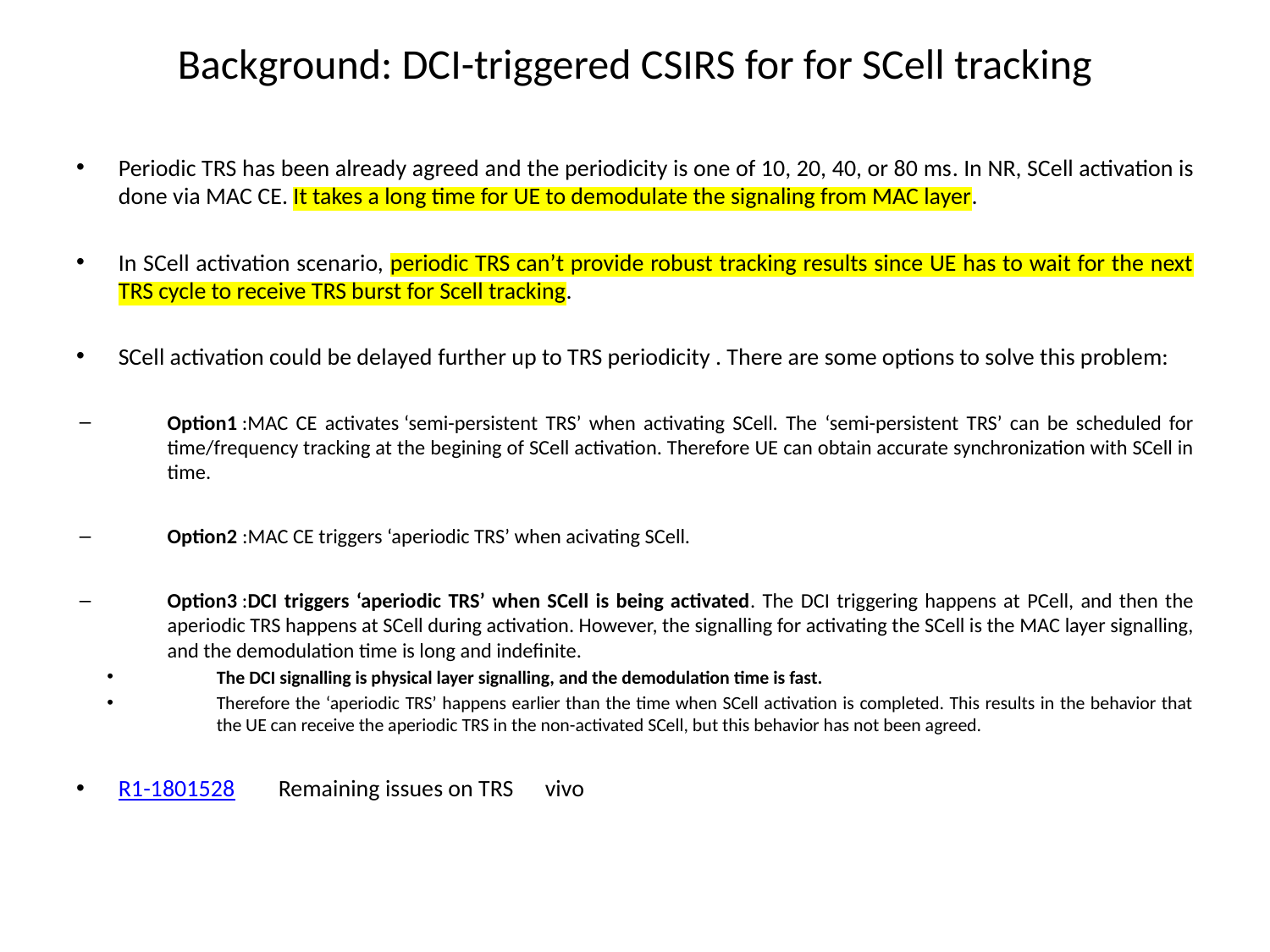

# Background: DCI-triggered CSIRS for for SCell tracking
Periodic TRS has been already agreed and the periodicity is one of 10, 20, 40, or 80 ms. In NR, SCell activation is done via MAC CE. It takes a long time for UE to demodulate the signaling from MAC layer.

In SCell activation scenario, periodic TRS can’t provide robust tracking results since UE has to wait for the next TRS cycle to receive TRS burst for Scell tracking.

SCell activation could be delayed further up to TRS periodicity . There are some options to solve this problem:

Option1 :MAC CE activates ‘semi-persistent TRS’ when activating SCell. The ‘semi-persistent TRS’ can be scheduled for time/frequency tracking at the begining of SCell activation. Therefore UE can obtain accurate synchronization with SCell in time.

Option2 :MAC CE triggers ‘aperiodic TRS’ when acivating SCell.

Option3 :DCI triggers ‘aperiodic TRS’ when SCell is being activated. The DCI triggering happens at PCell, and then the aperiodic TRS happens at SCell during activation. However, the signalling for activating the SCell is the MAC layer signalling, and the demodulation time is long and indefinite.
The DCI signalling is physical layer signalling, and the demodulation time is fast.
Therefore the ‘aperiodic TRS’ happens earlier than the time when SCell activation is completed. This results in the behavior that the UE can receive the aperiodic TRS in the non-activated SCell, but this behavior has not been agreed.

R1-1801528	Remaining issues on TRS	vivo